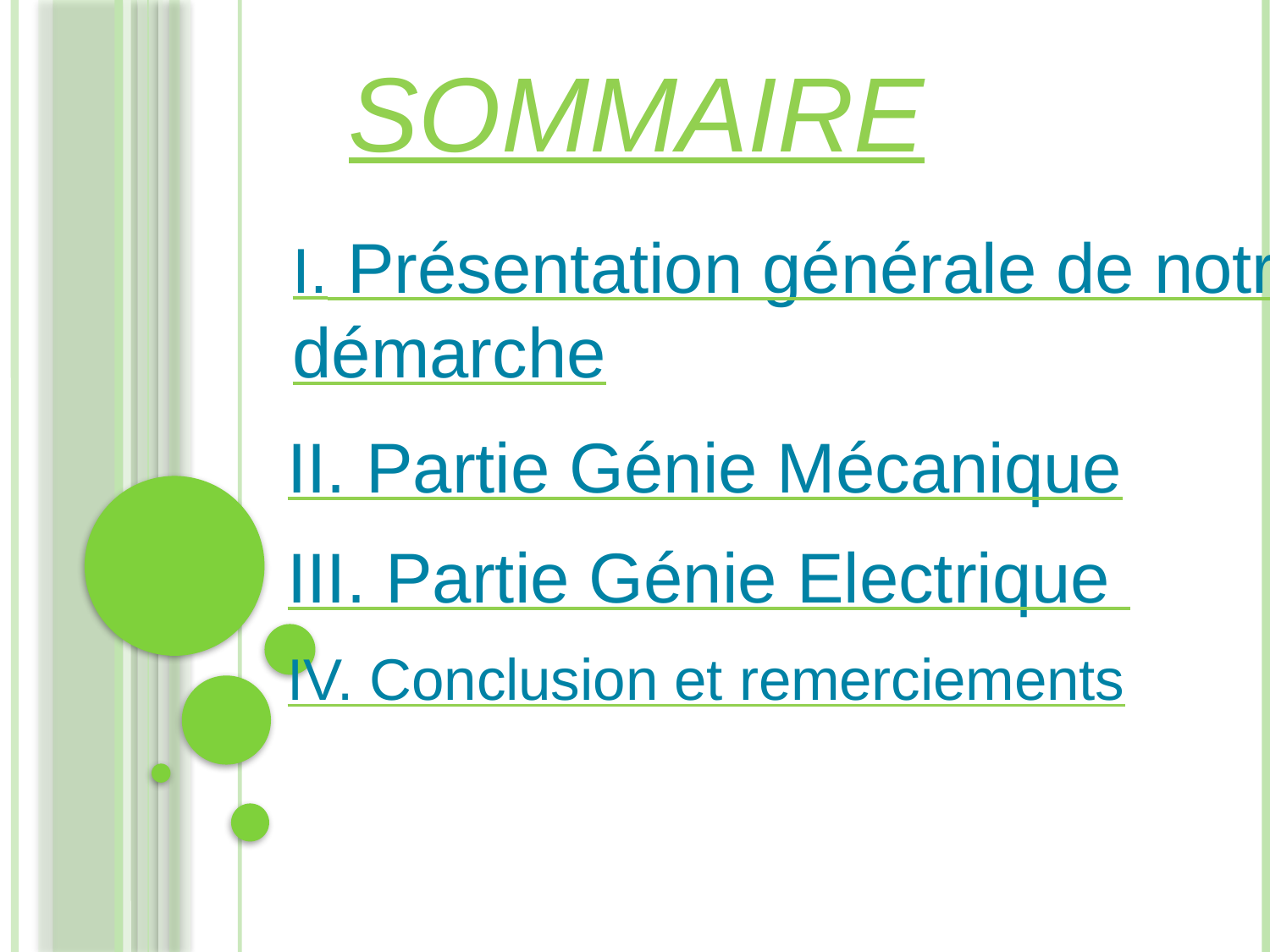

# SOMMAIRE
I. Présentation générale de notre démarche
II. Partie Génie Mécanique
III. Partie Génie Electrique
IV. Conclusion et remerciements